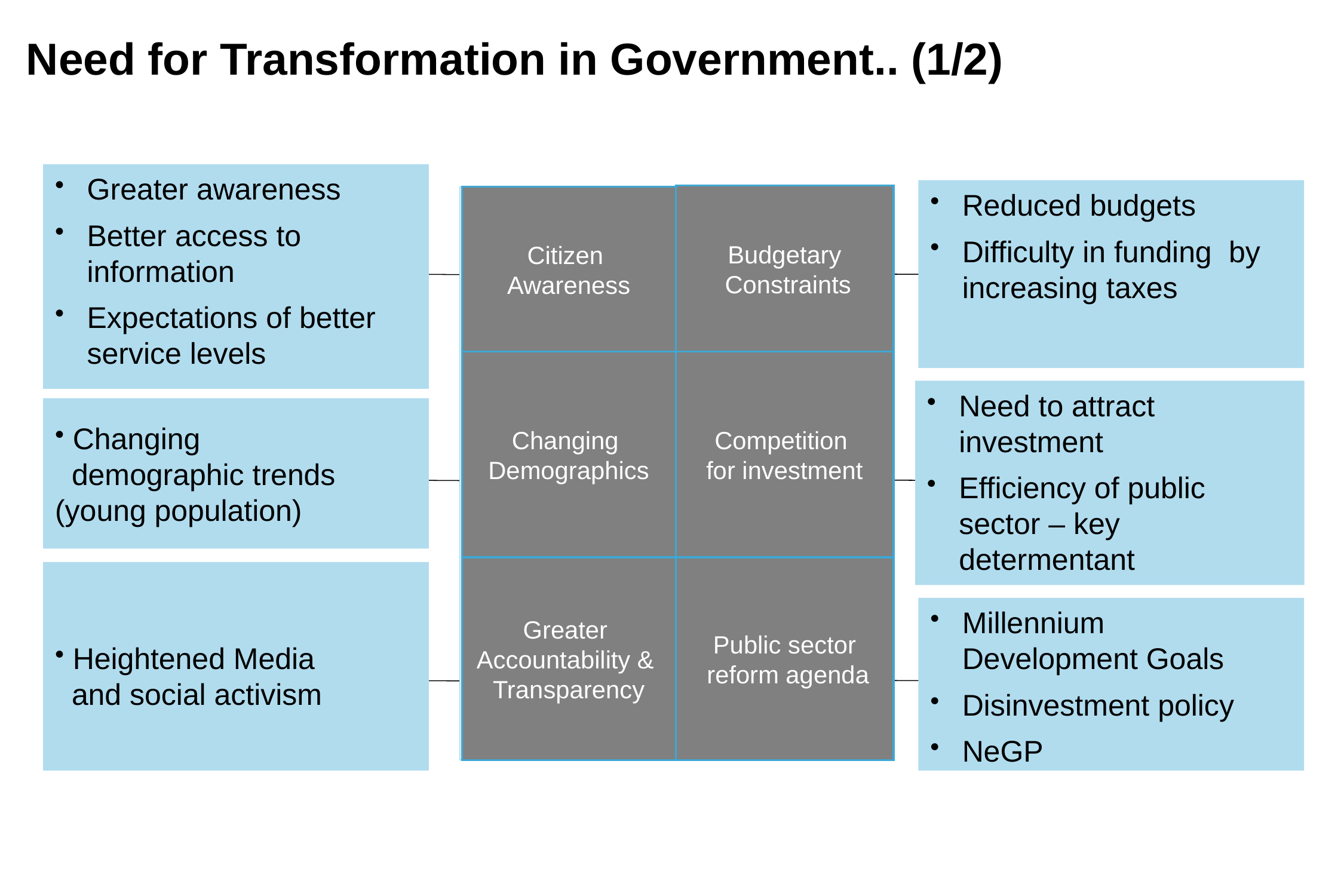

# Need for Transformation in Government.. (1/2)
Greater awareness
Better access to
information
Expectations of better service levels
Reduced budgets
Difficulty in funding  by increasing taxes
Budgetary
 Constraints

Citizen
Awareness

Changing
Demographics
Competition
for investment
Need to attract   investment
Efficiency of public sector – key determentant
 Changing
  demographic trends (young population)

Greater
Accountability &
Transparency
Public sector
 reform agenda

 Heightened Media
  and social activism

Millennium   Development Goals
Disinvestment policy
NeGP